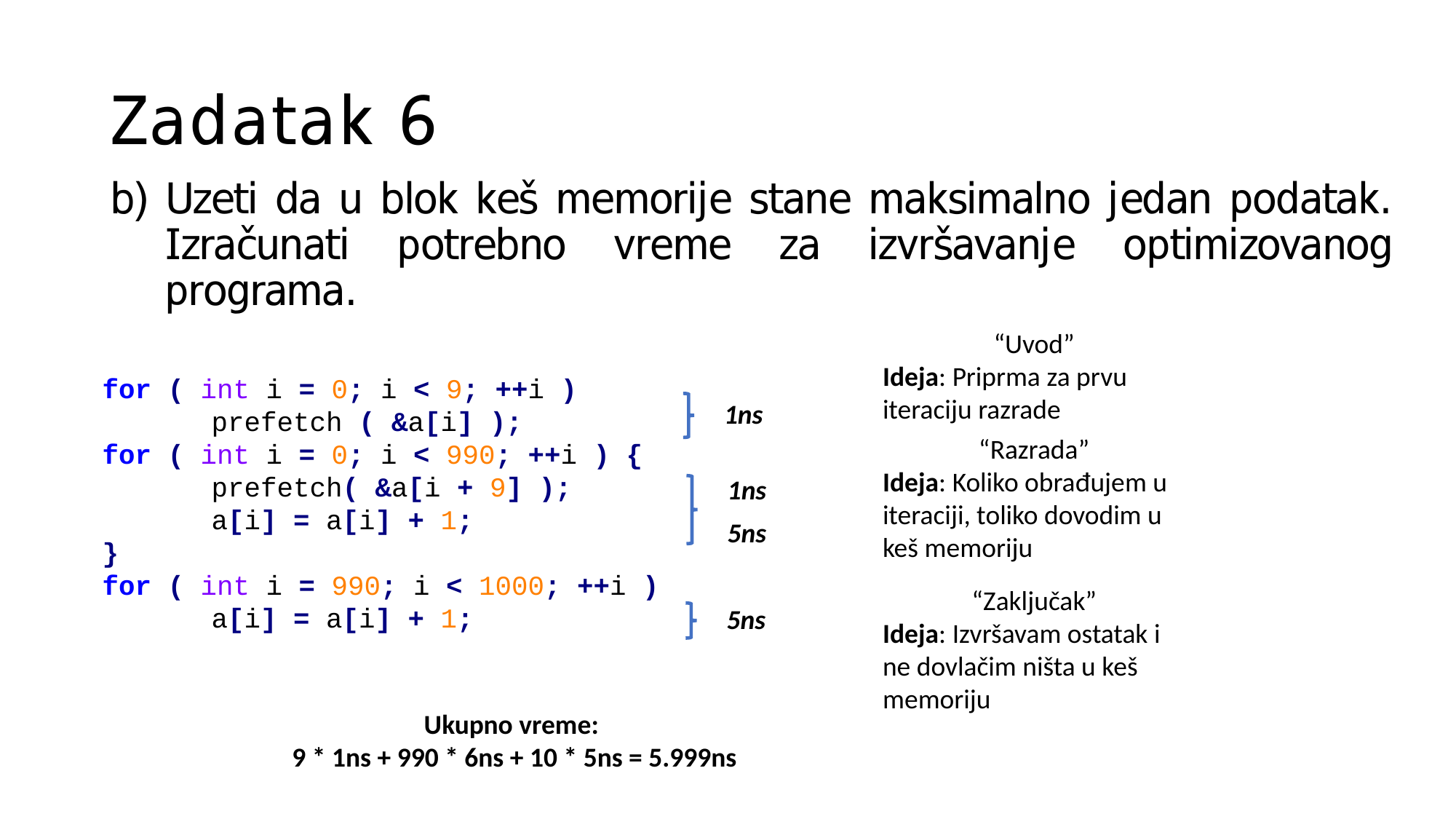

# Zadatak 6
Uzeti da u blok keš memorije stane maksimalno jedan podatak. Izračunati potrebno vreme za izvršavanje optimizovanog programa.
“Uvod”
Ideja: Priprma za prvu iteraciju razrade
for ( int i = 0; i < 9; ++i )
	prefetch ( &a[i] );
for ( int i = 0; i < 990; ++i ) {
	prefetch( &a[i + 9] );
	a[i] = a[i] + 1;
}
for ( int i = 990; i < 1000; ++i )
	a[i] = a[i] + 1;
1ns

“Razrada”
Ideja: Koliko obrađujem u iteraciji, toliko dovodim u keš memoriju
1ns

5ns
“Zaključak”
Ideja: Izvršavam ostatak i ne dovlačim ništa u keš memoriju
5ns

Ukupno vreme:
9 * 1ns + 990 * 6ns + 10 * 5ns = 5.999ns